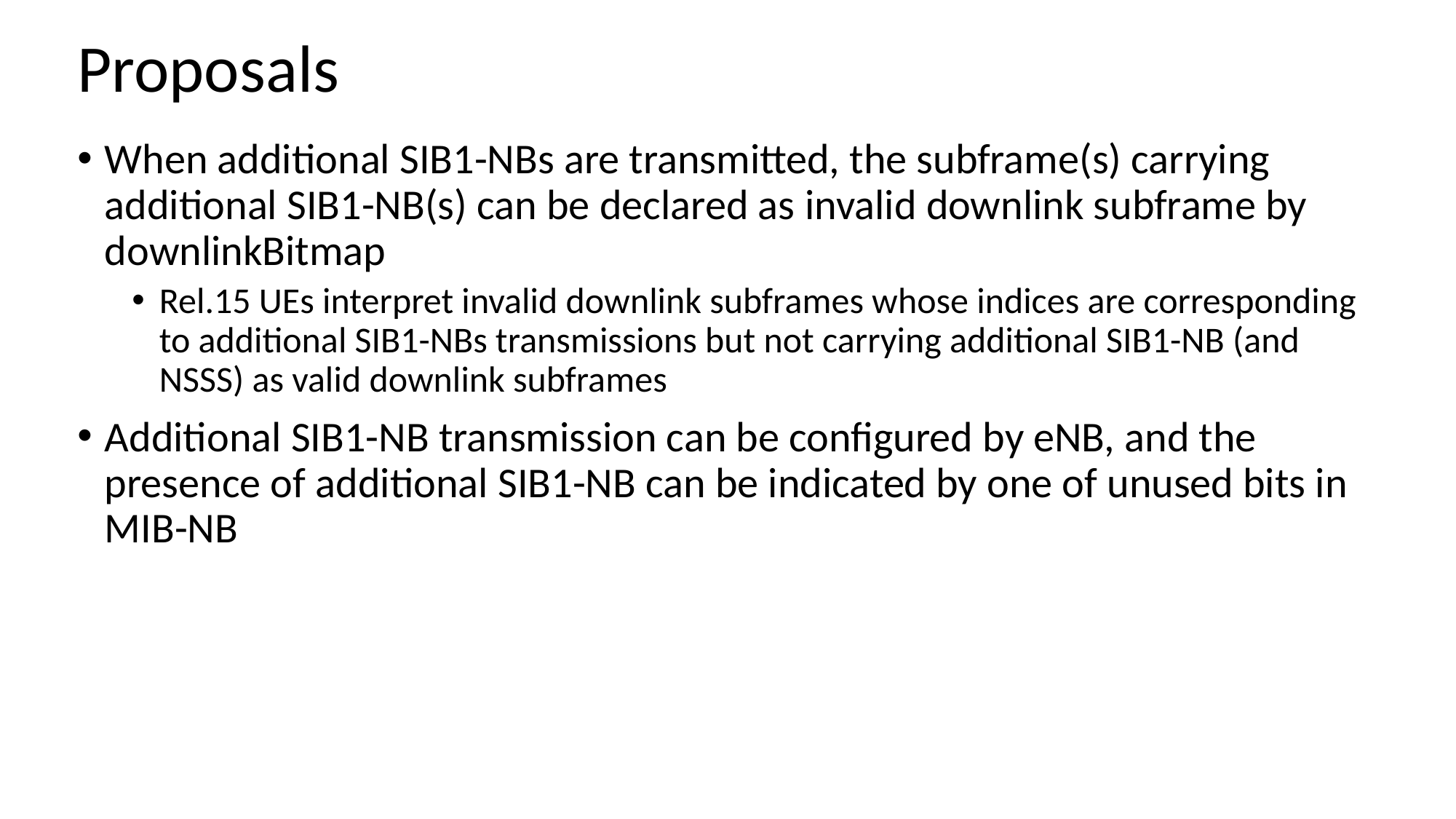

# Proposals
When additional SIB1-NBs are transmitted, the subframe(s) carrying additional SIB1-NB(s) can be declared as invalid downlink subframe by downlinkBitmap
Rel.15 UEs interpret invalid downlink subframes whose indices are corresponding to additional SIB1-NBs transmissions but not carrying additional SIB1-NB (and NSSS) as valid downlink subframes
Additional SIB1-NB transmission can be configured by eNB, and the presence of additional SIB1-NB can be indicated by one of unused bits in MIB-NB